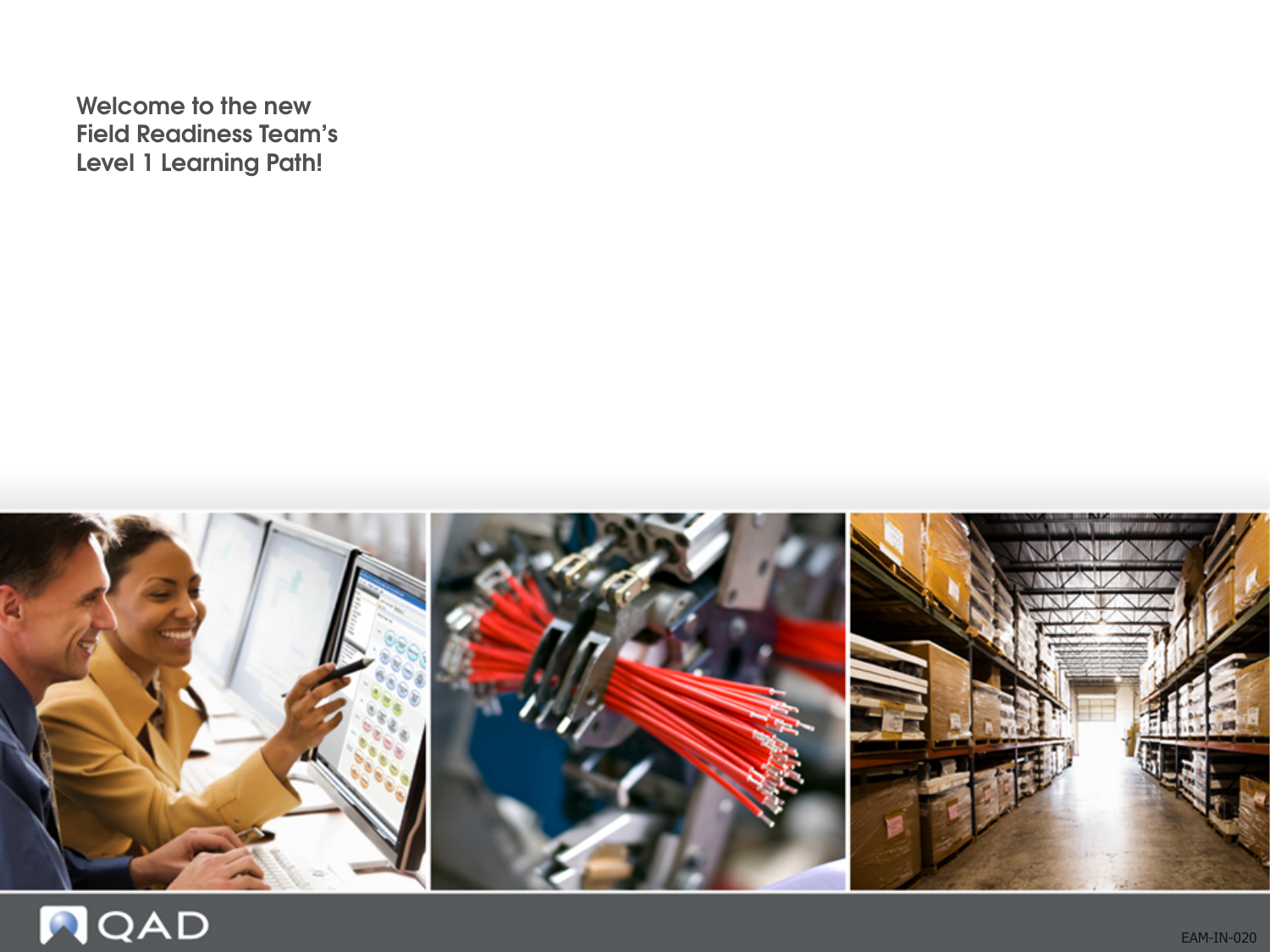

# Welcome to the new Field Readiness Team’s Level 1 Learning Path!
EAM-IN-020